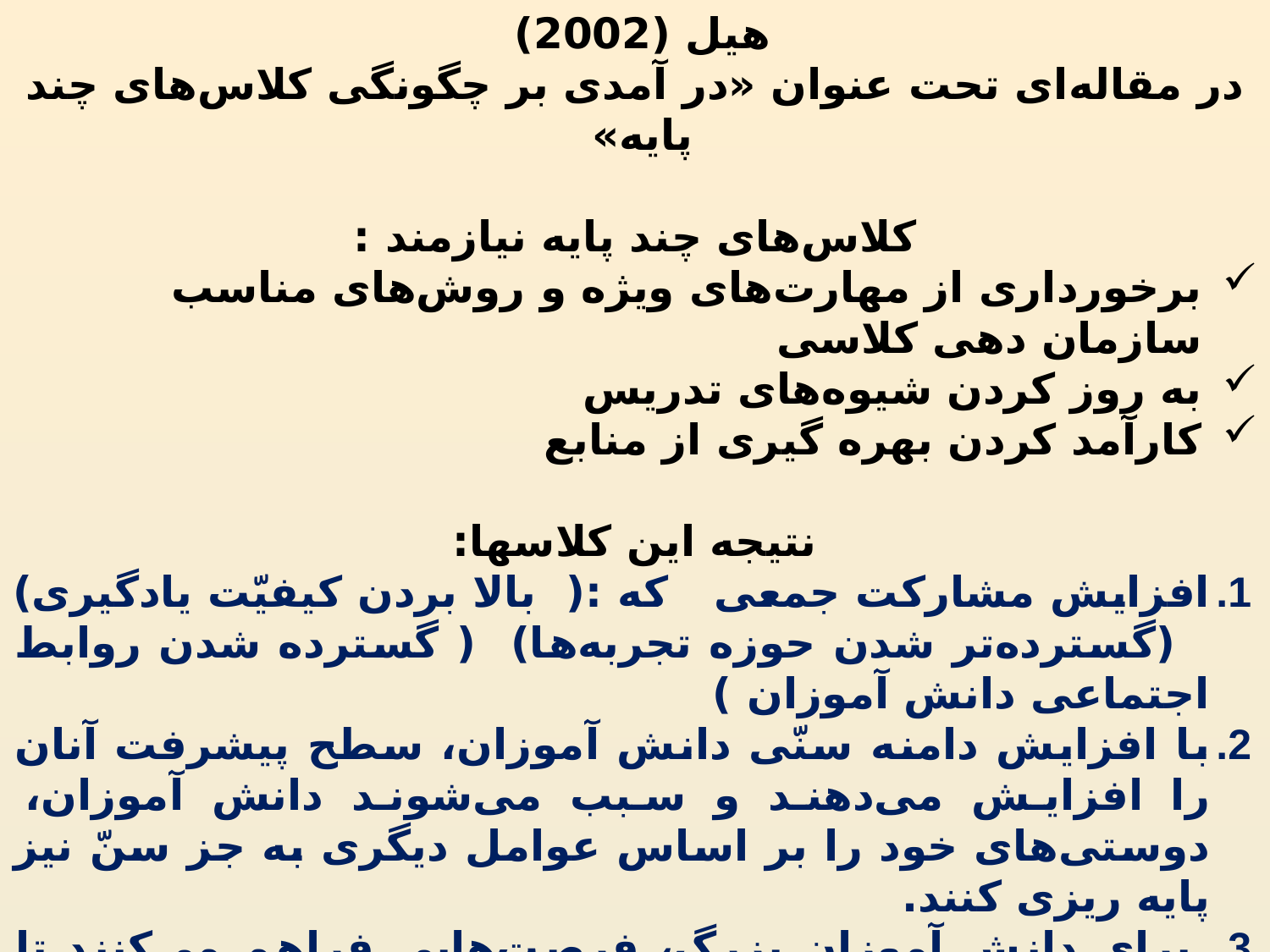

هیل (2002)
در مقاله‌ای تحت عنوان «در آمدی بر چگونگی کلاس‌های چند پایه»

کلاس‌های چند پایه نیازمند :
برخورداری از مهارت‌های ویژه و روش‌های مناسب سازمان دهی کلاسی
به روز کردن شیوه‌های تدریس
کارآمد کردن بهره گیری از منابع

نتیجه این کلاسها:
افزایش مشارکت جمعی   که :(  بالا بردن کیفیّت یادگیری)   (گسترده‌تر شدن حوزه تجربه‌ها)  ( گسترده شدن روابط اجتماعی دانش آموزان )
با افزایش دامنه سنّی دانش آموزان، سطح پیشرفت آنان را افزایش می‌دهند و سبب می‌شوند دانش آموزان، دوستی‌های خود را بر اساس عوامل دیگری به جز سنّ نیز پایه ریزی کنند.
 برای دانش آموزان بزرگ، فرصت‌هایی فراهم می‌کنند تا با درس دادن به دانش آموزان کوچک‌تر نقش معلّم را بازی کنند .
 بهره گیری از یک معلّم در چند سال تحصیلی متوالی سبب عمیق‌تر شدن پیوند بین معلّم و دانش آموزان می‌شود .